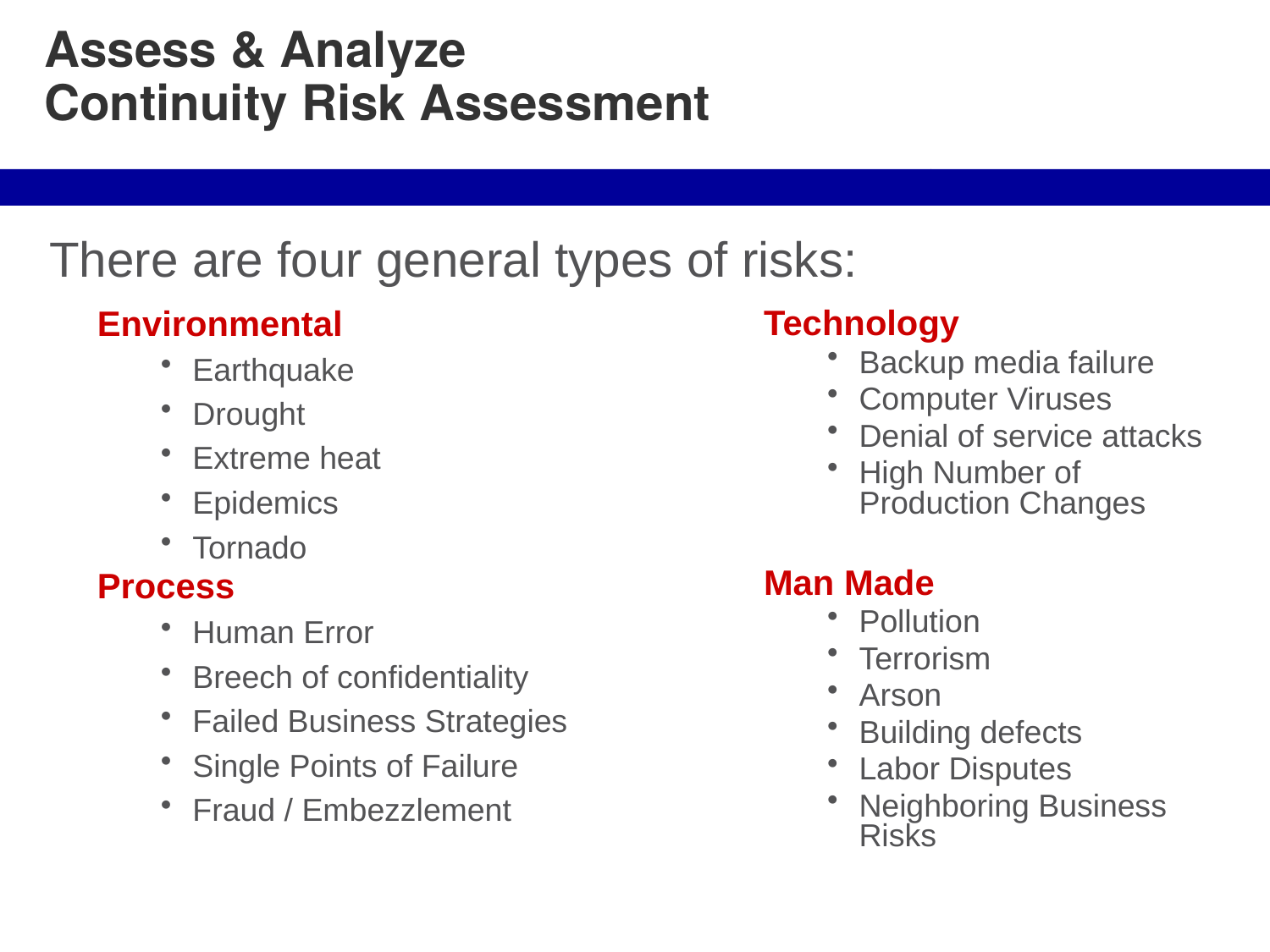

Assess & Analyze
Continuity Risk Assessment
There are four general types of risks:
Environmental
Earthquake
Drought
Extreme heat
Epidemics
Tornado
Process
Human Error
Breech of confidentiality
Failed Business Strategies
Single Points of Failure
Fraud / Embezzlement
Technology
Backup media failure
Computer Viruses
Denial of service attacks
High Number of Production Changes

Man Made
Pollution
Terrorism
Arson
Building defects
Labor Disputes
Neighboring Business Risks
3